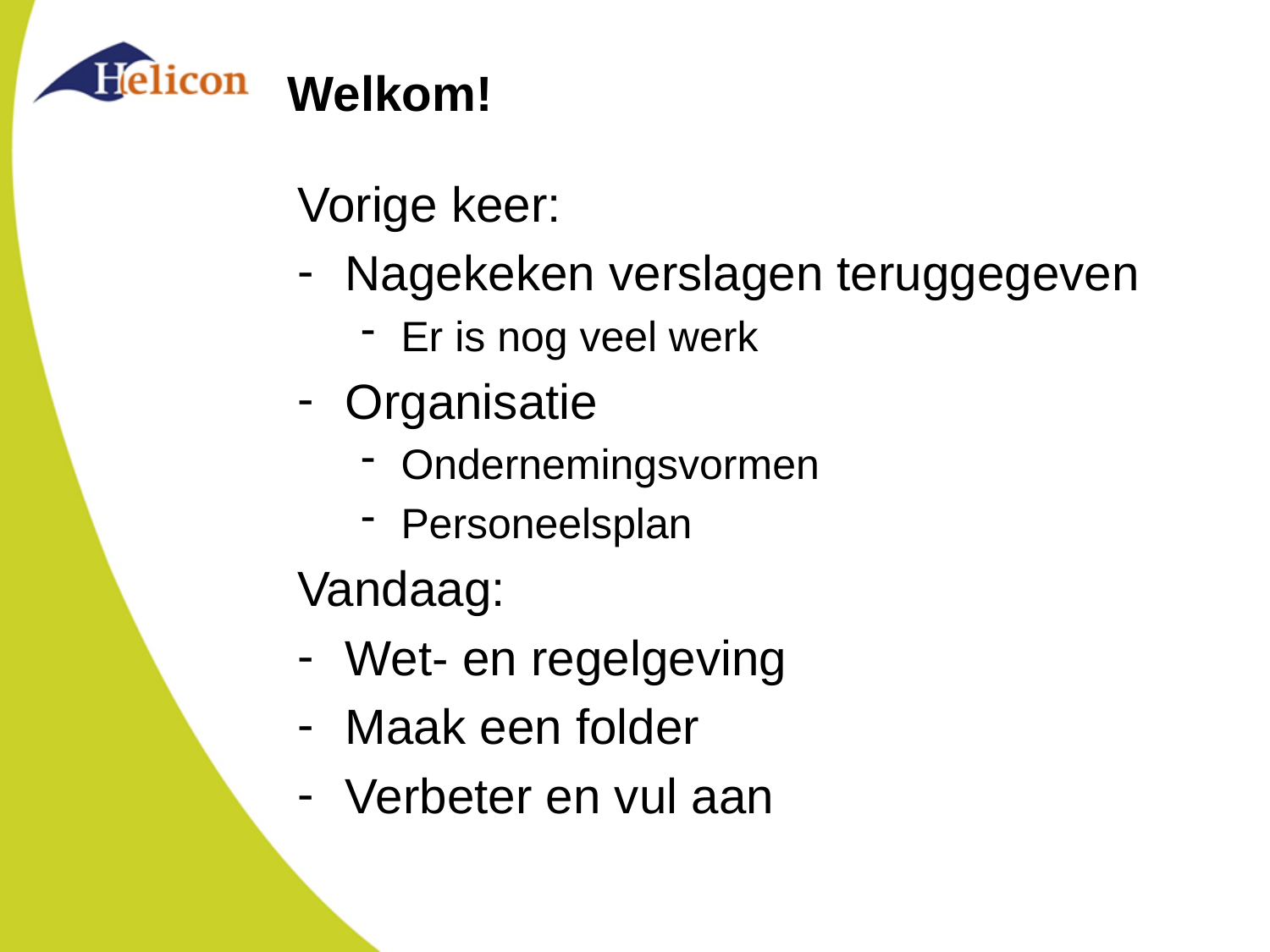

# Welkom!
Vorige keer:
Nagekeken verslagen teruggegeven
Er is nog veel werk
Organisatie
Ondernemingsvormen
Personeelsplan
Vandaag:
Wet- en regelgeving
Maak een folder
Verbeter en vul aan